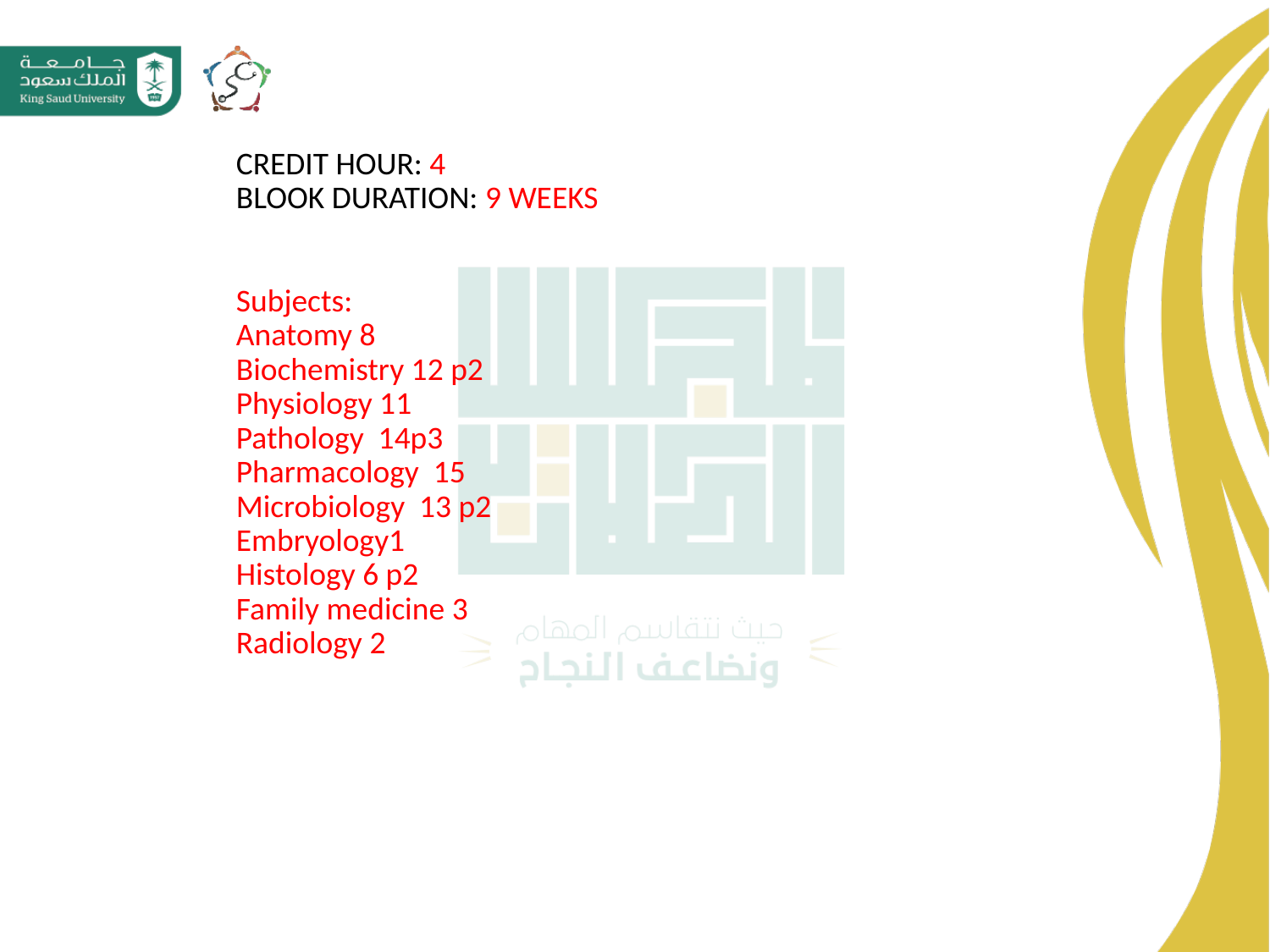

# CREDIT HOUR: 4 BLOOK DURATION: 9 WEEKS Subjects: Anatomy 8 Biochemistry 12 p2 Physiology 11 Pathology  14p3 Pharmacology  15 Microbiology  13 p2 Embryology1 Histology 6 p2 Family medicine 3 Radiology 2